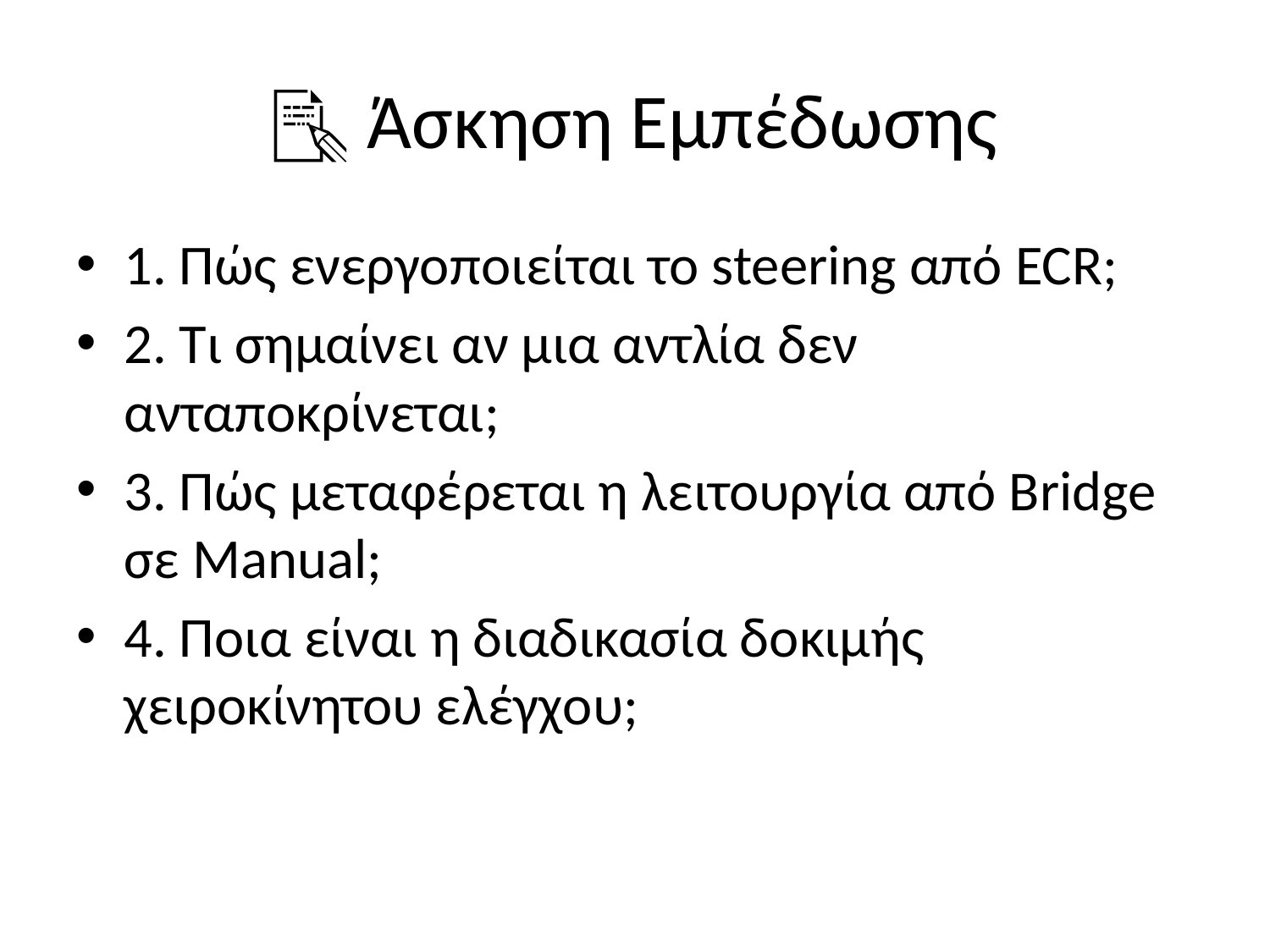

# 📝 Άσκηση Εμπέδωσης
1. Πώς ενεργοποιείται το steering από ECR;
2. Τι σημαίνει αν μια αντλία δεν ανταποκρίνεται;
3. Πώς μεταφέρεται η λειτουργία από Bridge σε Manual;
4. Ποια είναι η διαδικασία δοκιμής χειροκίνητου ελέγχου;